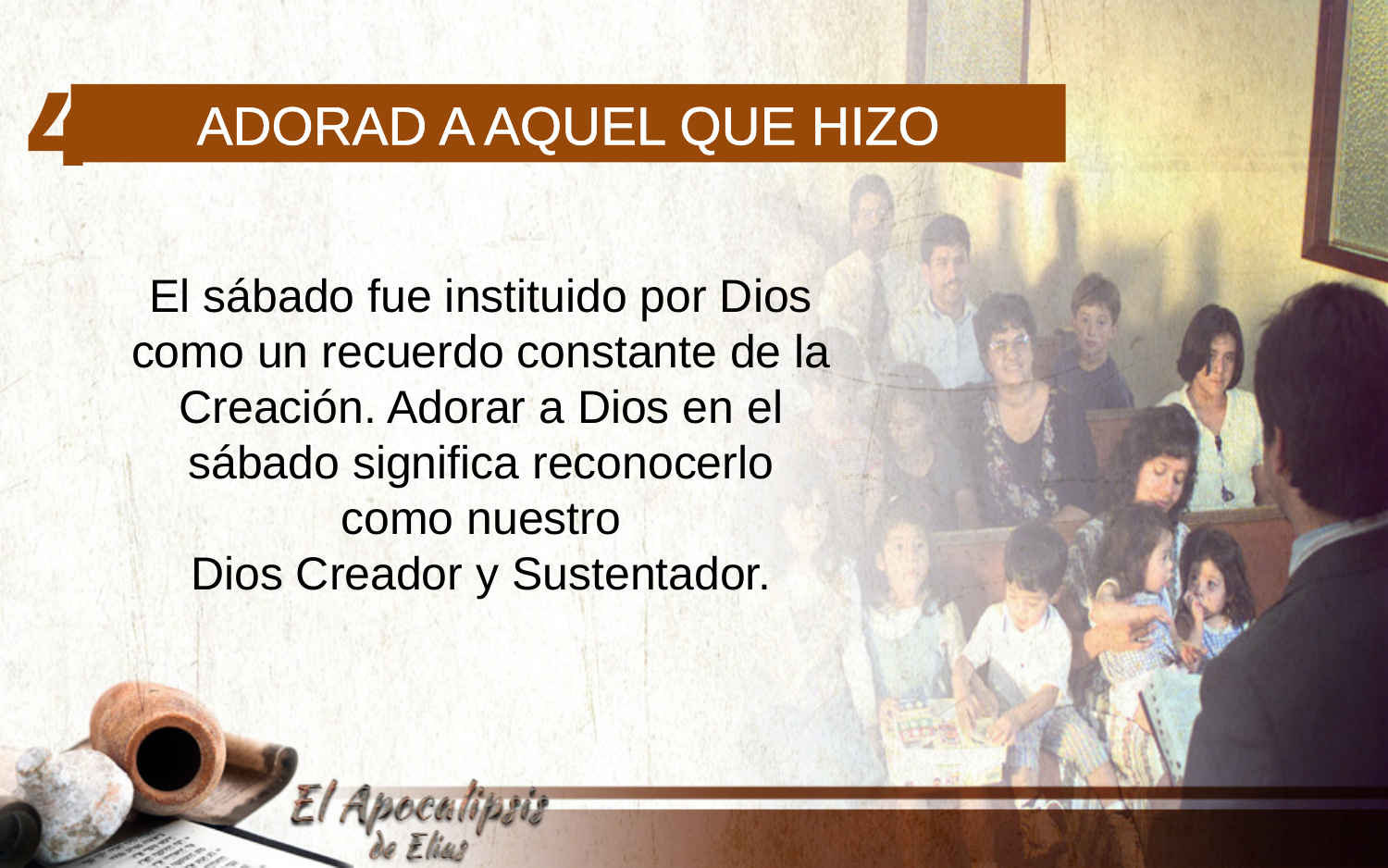

4
Adorad a aquel que hizo
El sábado fue instituido por Dios como un recuerdo constante de la
Creación. Adorar a Dios en el sábado significa reconocerlo como nuestro
Dios Creador y Sustentador.